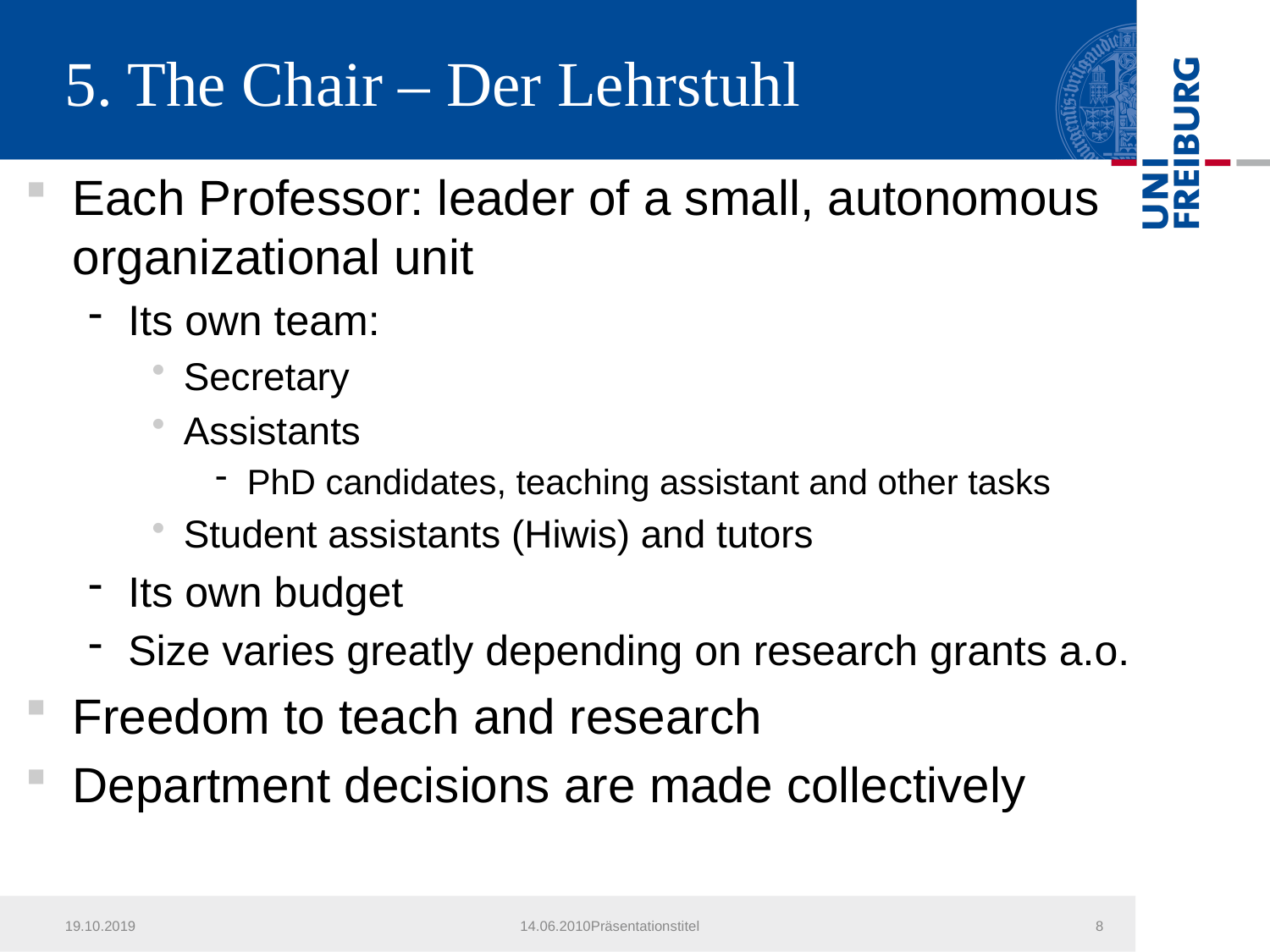

# 5. The Chair – Der Lehrstuhl
Each Professor: leader of a small, autonomous organizational unit
Its own team:
Secretary
Assistants
PhD candidates, teaching assistant and other tasks
Student assistants (Hiwis) and tutors
Its own budget
Size varies greatly depending on research grants a.o.
Freedom to teach and research
Department decisions are made collectively

19.10.2019
14.06.2010Präsentationstitel
8